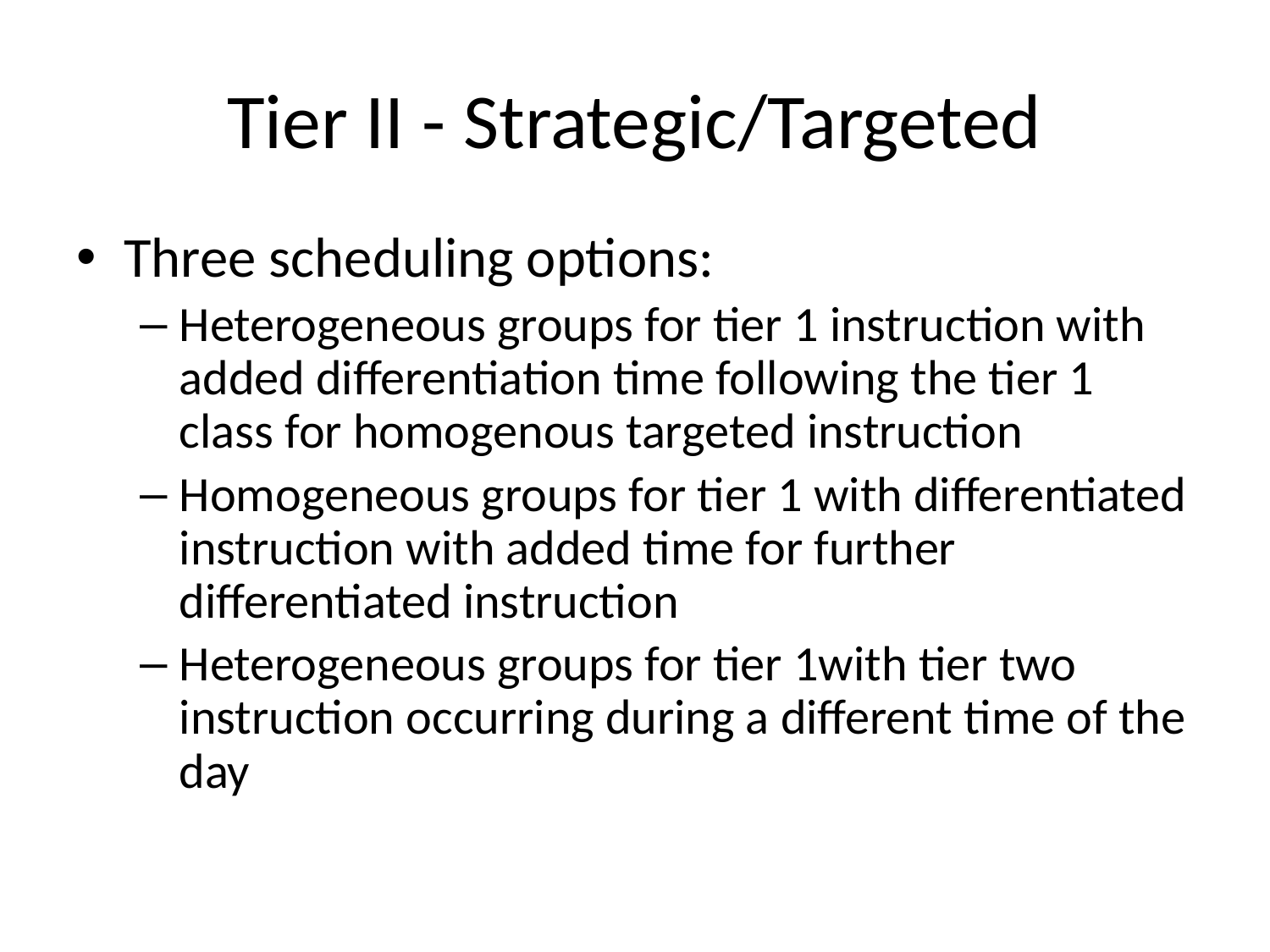

# Tier II - Strategic/Targeted
Three scheduling options:
Heterogeneous groups for tier 1 instruction with added differentiation time following the tier 1 class for homogenous targeted instruction
Homogeneous groups for tier 1 with differentiated instruction with added time for further differentiated instruction
Heterogeneous groups for tier 1with tier two instruction occurring during a different time of the day